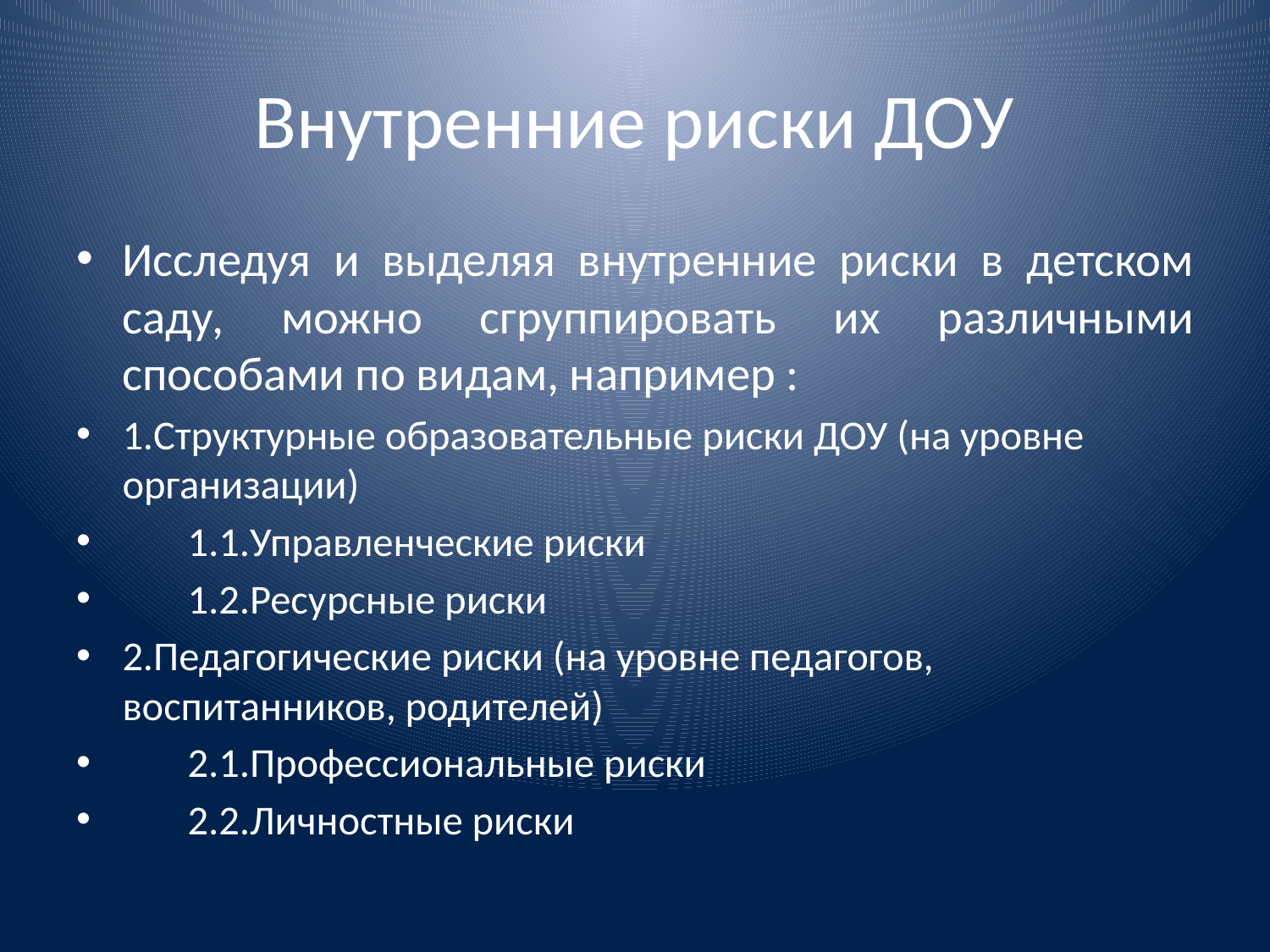

# Внутренние риски ДОУ
Исследуя и выделяя внутренние риски в детском саду, можно сгруппировать их различными способами по видам, например :
1.Структурные образовательные риски ДОУ (на уровне организации)
       1.1.Управленческие риски
       1.2.Ресурсные риски
2.Педагогические риски (на уровне педагогов, воспитанников, родителей)
       2.1.Профессиональные риски
       2.2.Личностные риски